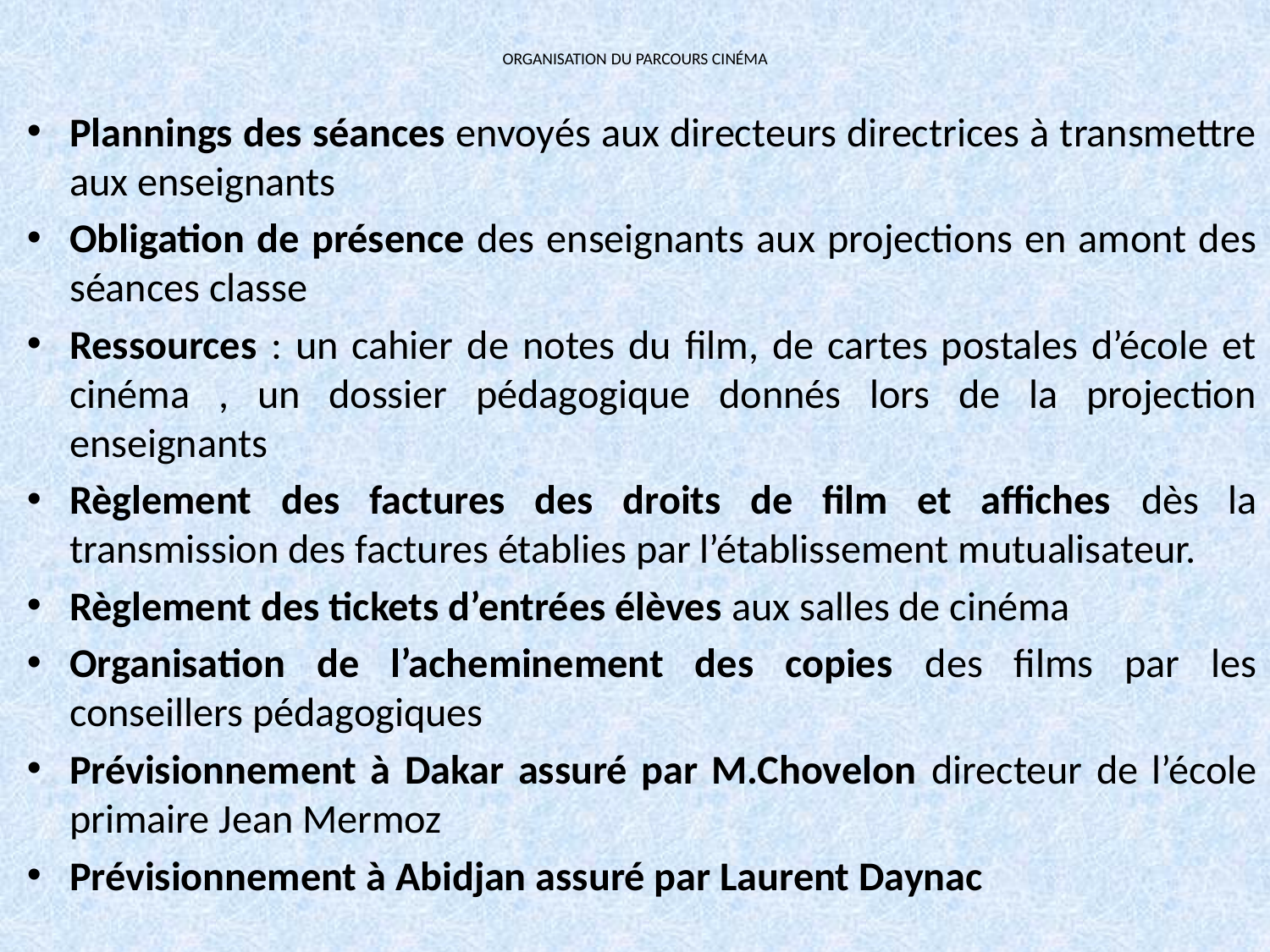

# ORGANISATION DU PARCOURS CINÉMA
Plannings des séances envoyés aux directeurs directrices à transmettre aux enseignants
Obligation de présence des enseignants aux projections en amont des séances classe
Ressources : un cahier de notes du film, de cartes postales d’école et cinéma , un dossier pédagogique donnés lors de la projection enseignants
Règlement des factures des droits de film et affiches dès la transmission des factures établies par l’établissement mutualisateur.
Règlement des tickets d’entrées élèves aux salles de cinéma
Organisation de l’acheminement des copies des films par les conseillers pédagogiques
Prévisionnement à Dakar assuré par M.Chovelon directeur de l’école primaire Jean Mermoz
Prévisionnement à Abidjan assuré par Laurent Daynac